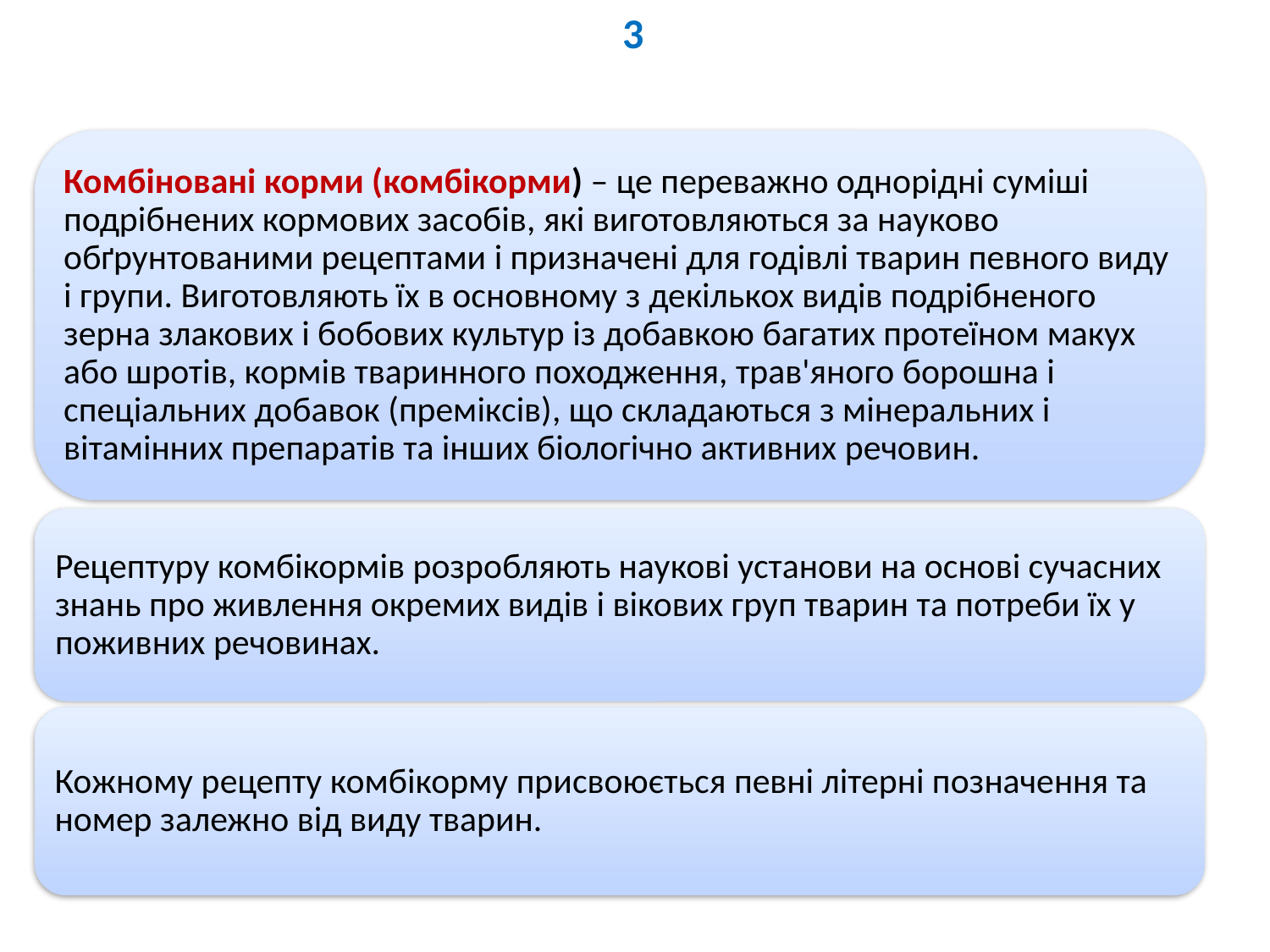

3
Комбіновані корми (комбікорми) – це переважно однорідні суміші подрібнених кормових засобів, які виготовляються за науково обґрунтованими рецептами і призначені для годівлі тварин певного виду і групи. Виготовляють їх в основному з декількох видів подрібненого зерна злакових і бобових культур із добавкою багатих протеїном макух або шротів, кормів тваринного походження, трав'яного борошна і спеціальних добавок (преміксів), що складаються з мінеральних і вітамінних препаратів та інших біологічно активних речовин.
Рецептуру комбікормів розробляють наукові установи на основі сучасних знань про живлення окремих видів і вікових груп тварин та потреби їх у поживних речовинах.
Кожному рецепту комбікорму присвоюється певні літерні позначення та номер залежно від виду тварин.